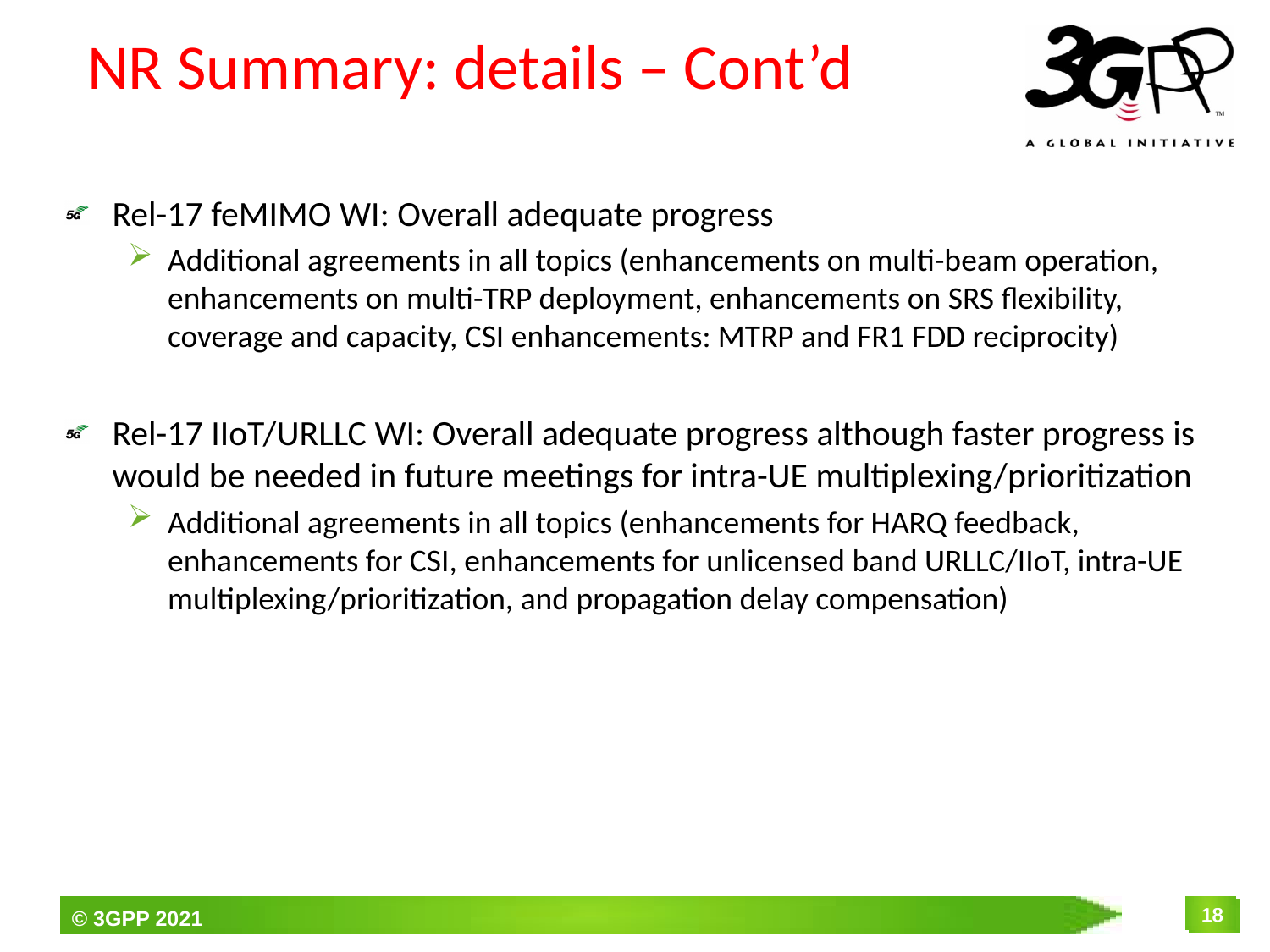

# NR Summary: details – Cont’d
Rel-17 feMIMO WI: Overall adequate progress
Additional agreements in all topics (enhancements on multi-beam operation, enhancements on multi-TRP deployment, enhancements on SRS flexibility, coverage and capacity, CSI enhancements: MTRP and FR1 FDD reciprocity)

Rel-17 IIoT/URLLC WI: Overall adequate progress although faster progress is would be needed in future meetings for intra-UE multiplexing/prioritization
Additional agreements in all topics (enhancements for HARQ feedback, enhancements for CSI, enhancements for unlicensed band URLLC/IIoT, intra-UE multiplexing/prioritization, and propagation delay compensation)

18